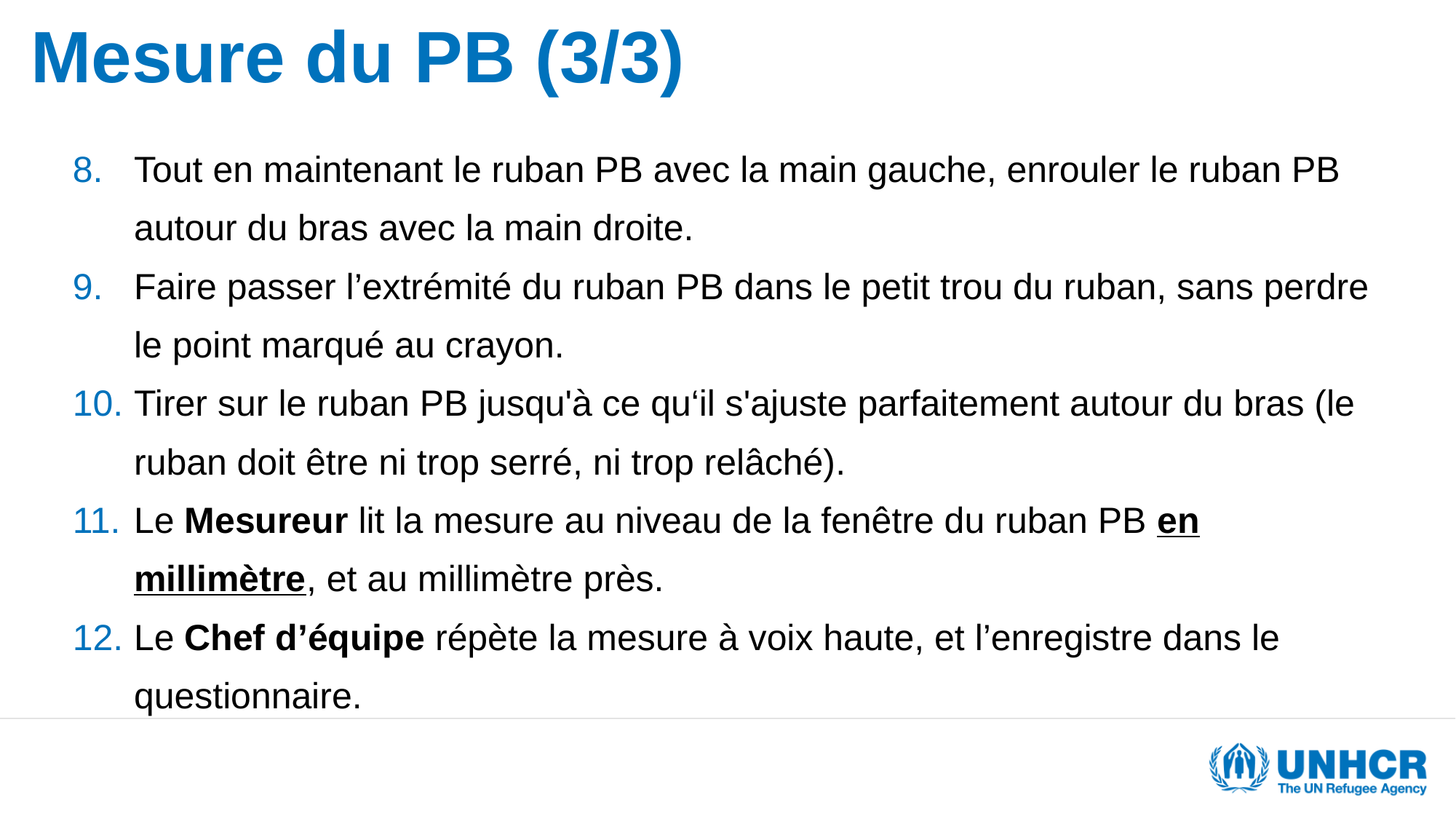

Mesure du PB (3/3)
Tout en maintenant le ruban PB avec la main gauche, enrouler le ruban PB autour du bras avec la main droite.
Faire passer l’extrémité du ruban PB dans le petit trou du ruban, sans perdre le point marqué au crayon.
Tirer sur le ruban PB jusqu'à ce qu‘il s'ajuste parfaitement autour du bras (le ruban doit être ni trop serré, ni trop relâché).
Le Mesureur lit la mesure au niveau de la fenêtre du ruban PB en millimètre, et au millimètre près.
Le Chef d’équipe répète la mesure à voix haute, et l’enregistre dans le questionnaire.